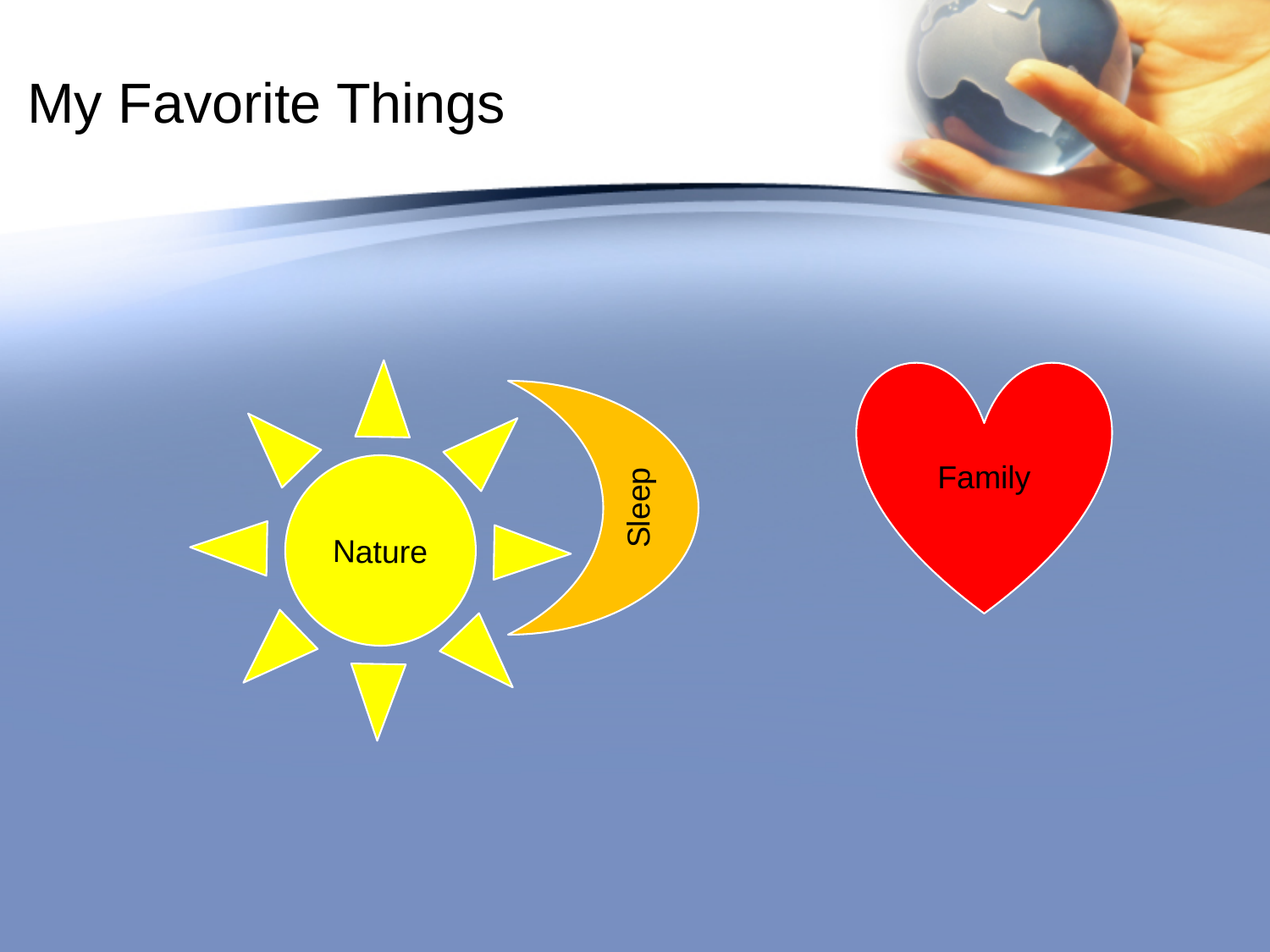

# My Favorite Things
Family
Nature
Sleep